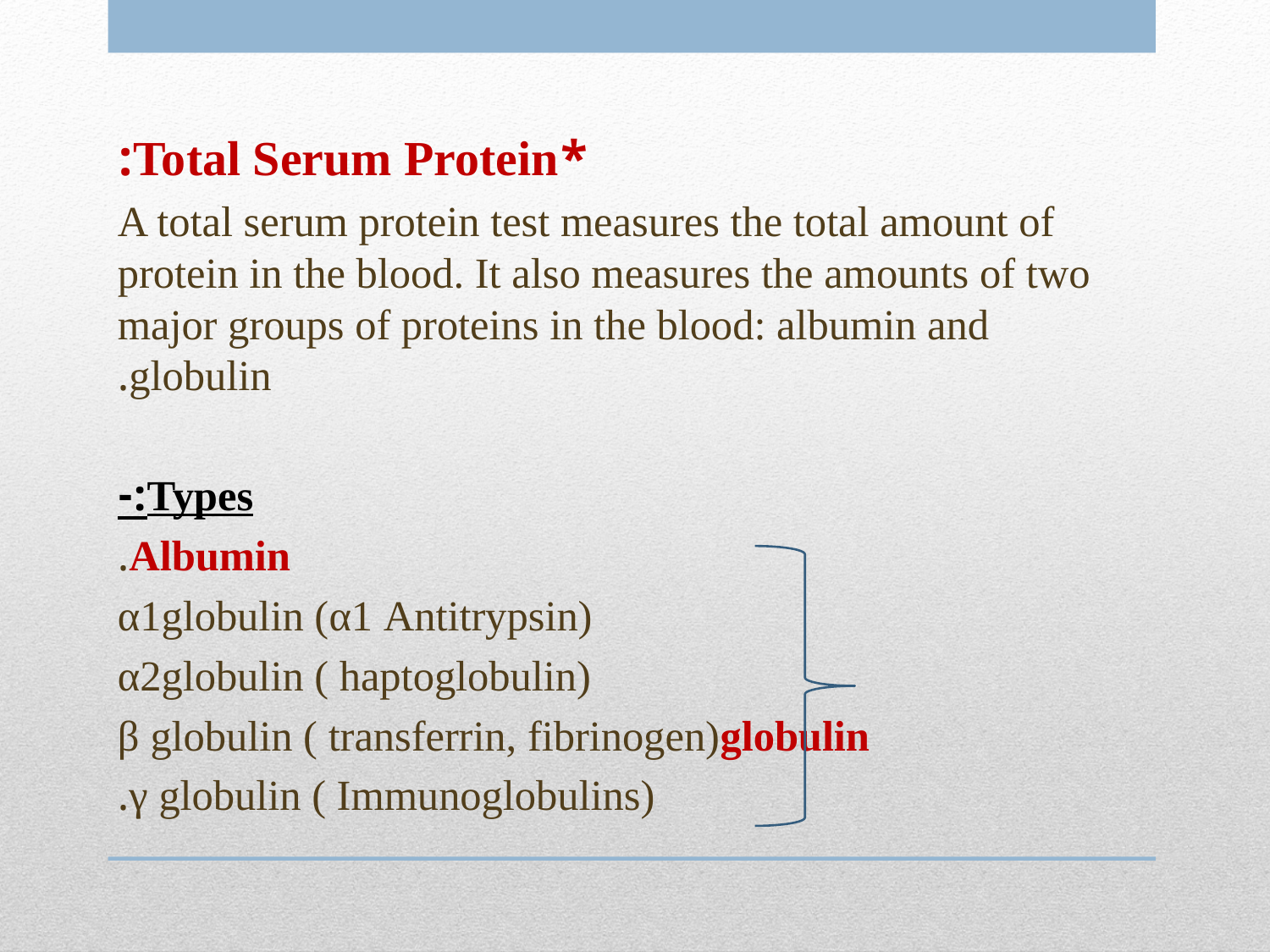

*Total Serum Protein:
A total serum protein test measures the total amount of protein in the blood. It also measures the amounts of two major groups of proteins in the blood: albumin and globulin.

Types:-
	Albumin.
	α1globulin (α1 Antitrypsin)
	α2globulin ( haptoglobulin)
globulin	β globulin ( transferrin, fibrinogen)
	γ globulin ( Immunoglobulins).

#